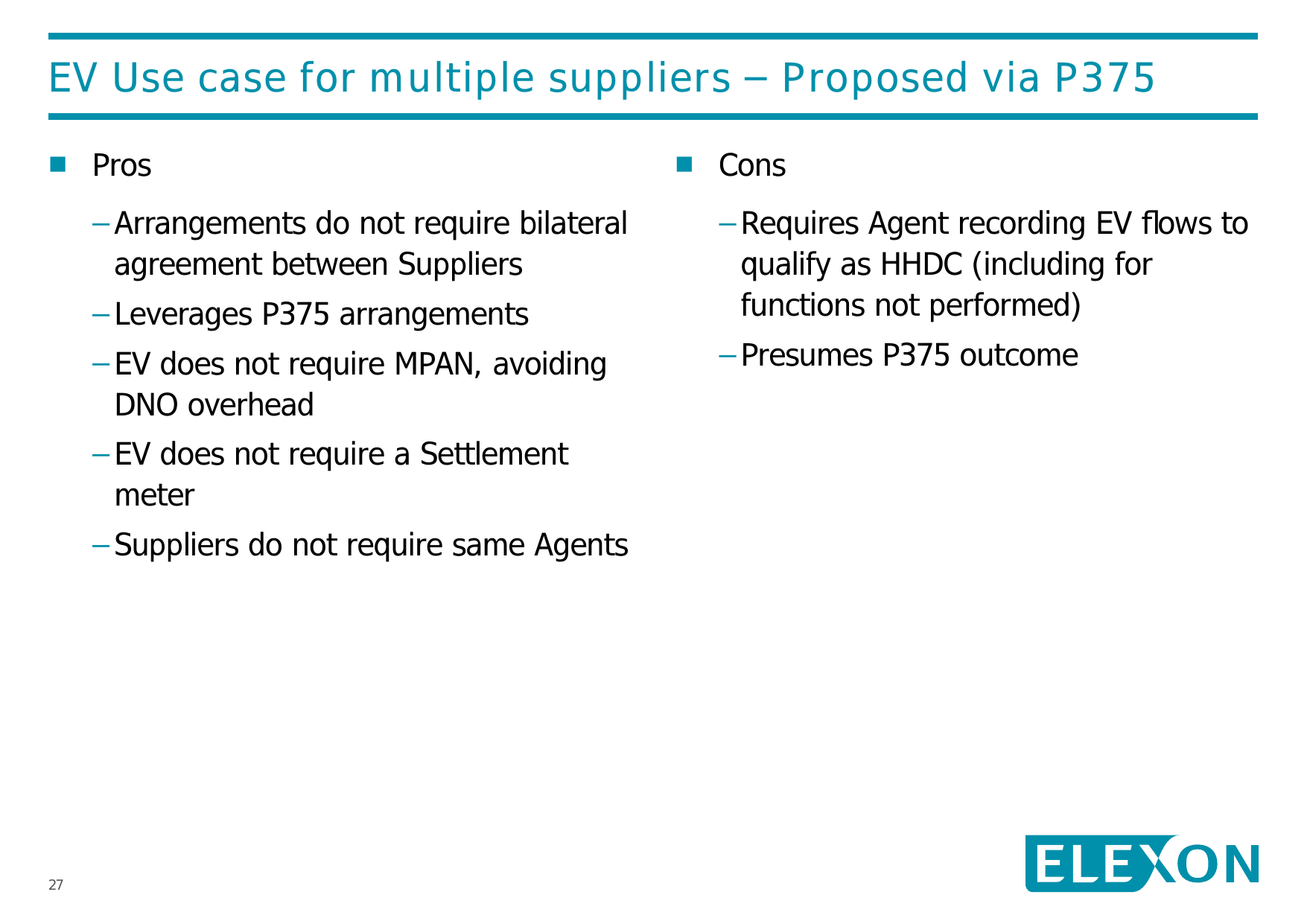

# EV Use case for multiple suppliers – Proposed via P375
Cons
Requires Agent recording EV flows to qualify as HHDC (including for functions not performed)
Presumes P375 outcome
Pros
Arrangements do not require bilateral agreement between Suppliers
Leverages P375 arrangements
EV does not require MPAN, avoiding DNO overhead
EV does not require a Settlement meter
Suppliers do not require same Agents
27